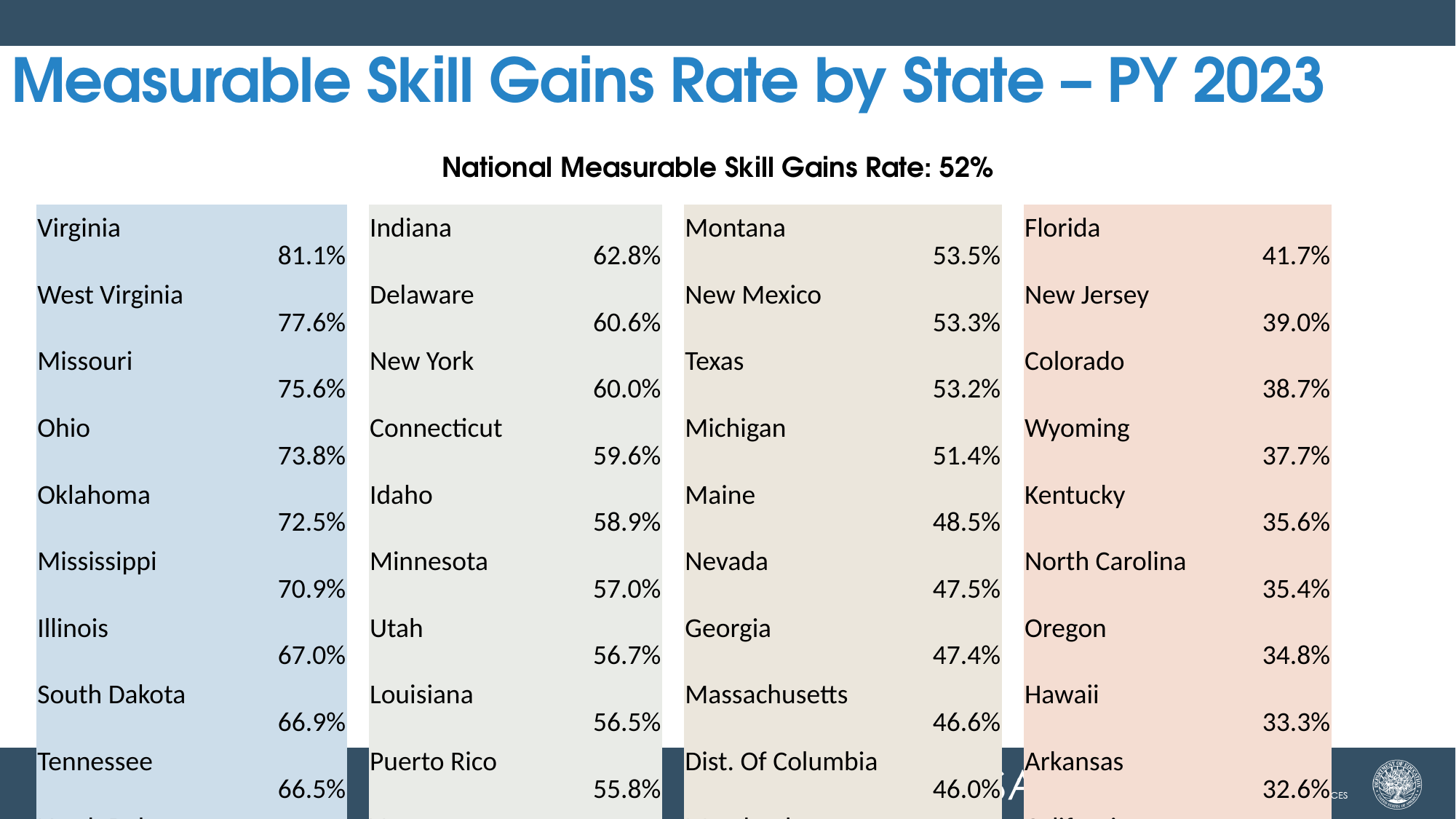

Measurable Skill Gains Rate by State – PY 2023
National Measurable Skill Gains Rate: 52%

| Virginia | 81.1% |  | Indiana | 62.8% |  | Montana | 53.5% |  | Florida | 41.7% |
| --- | --- | --- | --- | --- | --- | --- | --- | --- | --- | --- |
| West Virginia | 77.6% |  | Delaware | 60.6% |  | New Mexico | 53.3% |  | New Jersey | 39.0% |
| Missouri | 75.6% |  | New York | 60.0% |  | Texas | 53.2% |  | Colorado | 38.7% |
| Ohio | 73.8% |  | Connecticut | 59.6% |  | Michigan | 51.4% |  | Wyoming | 37.7% |
| Oklahoma | 72.5% |  | Idaho | 58.9% |  | Maine | 48.5% |  | Kentucky | 35.6% |
| Mississippi | 70.9% |  | Minnesota | 57.0% |  | Nevada | 47.5% |  | North Carolina | 35.4% |
| Illinois | 67.0% |  | Utah | 56.7% |  | Georgia | 47.4% |  | Oregon | 34.8% |
| South Dakota | 66.9% |  | Louisiana | 56.5% |  | Massachusetts | 46.6% |  | Hawaii | 33.3% |
| Tennessee | 66.5% |  | Puerto Rico | 55.8% |  | Dist. Of Columbia | 46.0% |  | Arkansas | 32.6% |
| North Dakota | 66.3% |  | Vermont | 55.7% |  | Maryland | 45.4% |  | California | 31.8% |
| Alaska | 65.4% |  | Alabama | 55.0% |  | Washington | 44.6% |  | Kansas | 31.5% |
| New Hampshire | 63.9% |  | Iowa | 53.8% |  | Pennsylvania | 44.2% |  | Rhode Island | 28.8% |
| Wisconsin | 63.2% |  | South Carolina | 53.6% |  | Nebraska | 43.4% |  | Arizona | 25.3% |